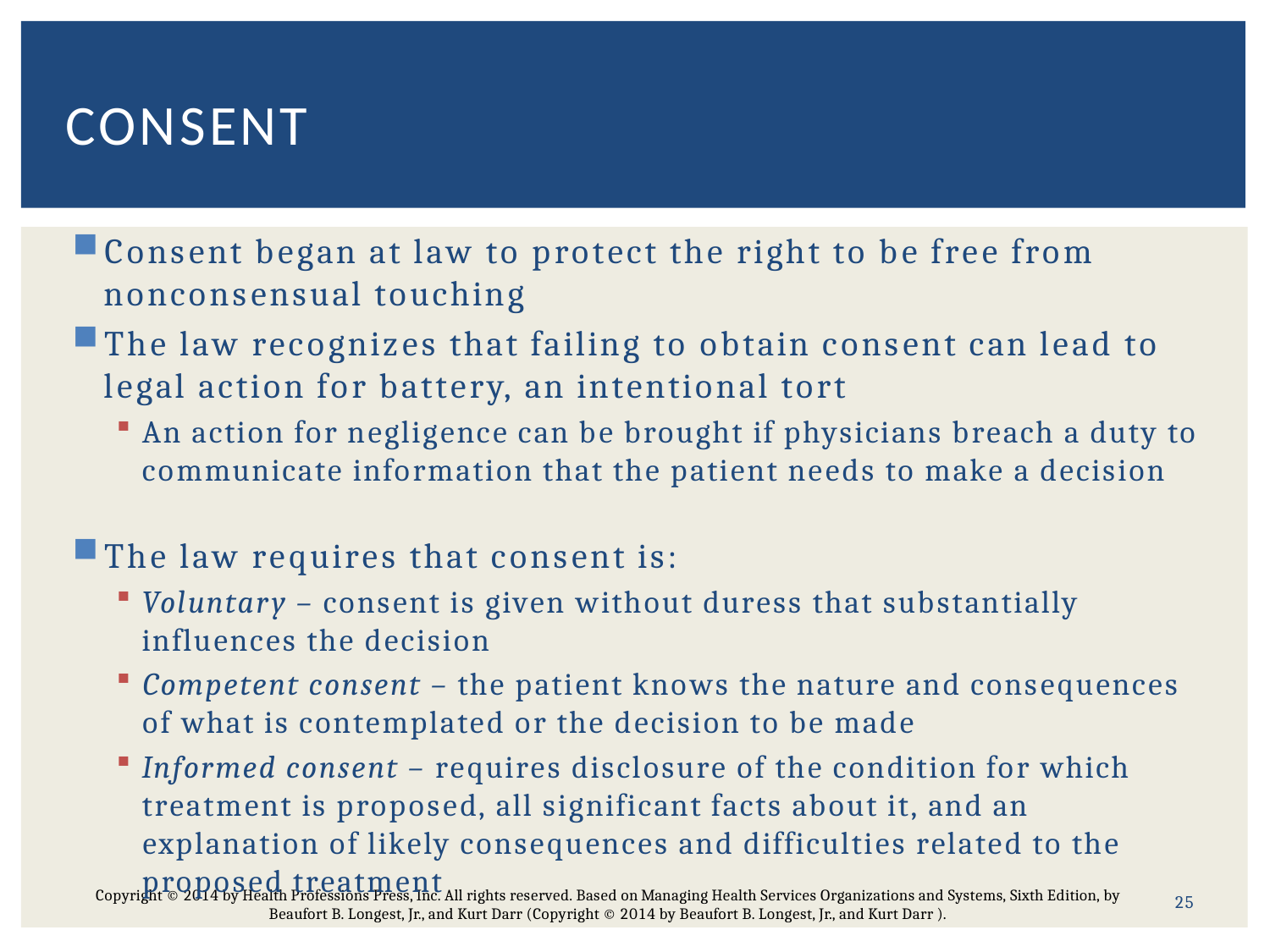

# consent
Consent began at law to protect the right to be free from nonconsensual touching
The law recognizes that failing to obtain consent can lead to legal action for battery, an intentional tort
An action for negligence can be brought if physicians breach a duty to communicate information that the patient needs to make a decision
The law requires that consent is:
Voluntary – consent is given without duress that substantially influences the decision
Competent consent – the patient knows the nature and consequences of what is contemplated or the decision to be made
Informed consent – requires disclosure of the condition for which treatment is proposed, all significant facts about it, and an explanation of likely consequences and difficulties related to the proposed treatment
25